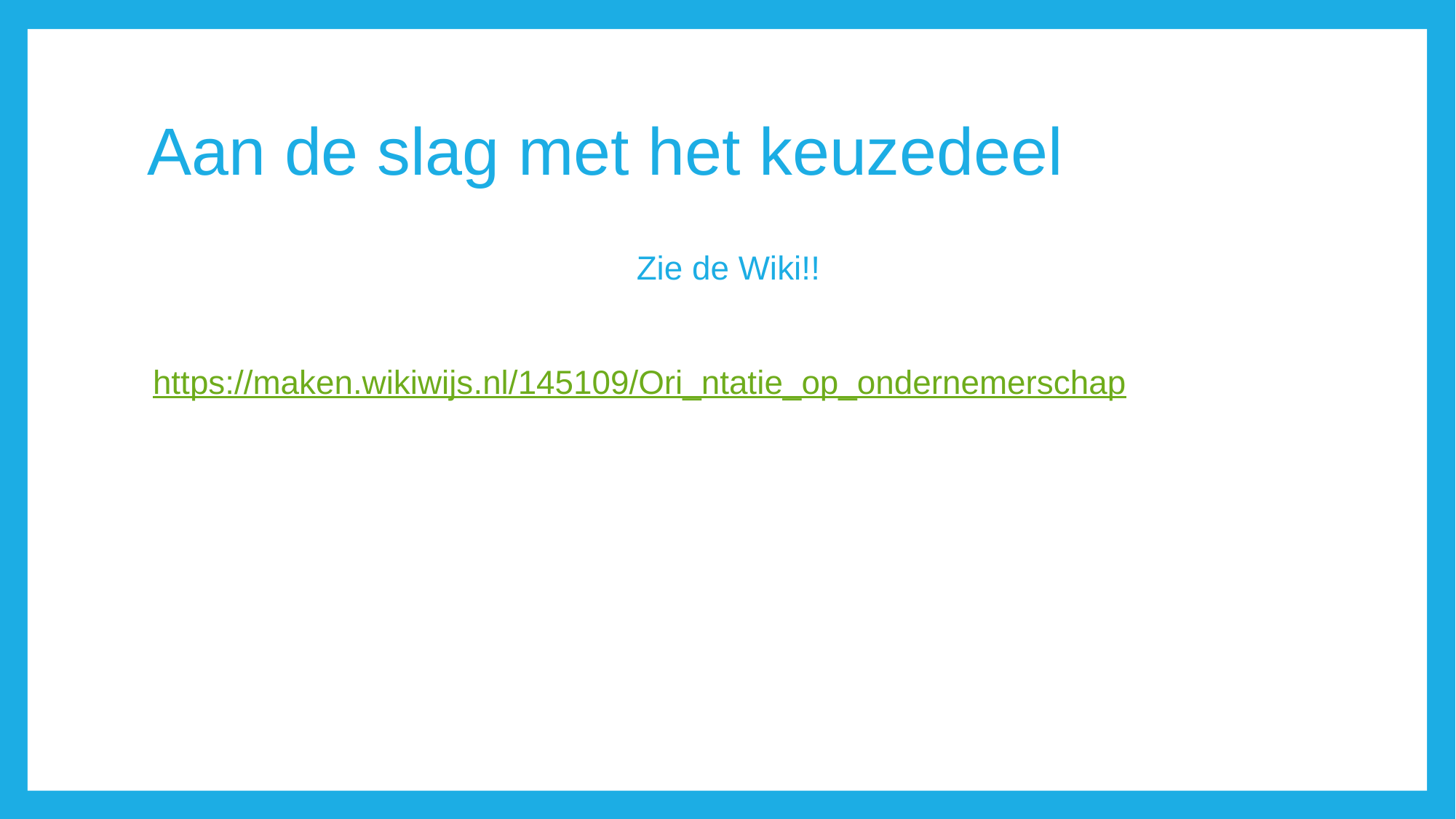

# Aan de slag met het keuzedeel
Zie de Wiki!!

https://maken.wikiwijs.nl/145109/Ori_ntatie_op_ondernemerschap